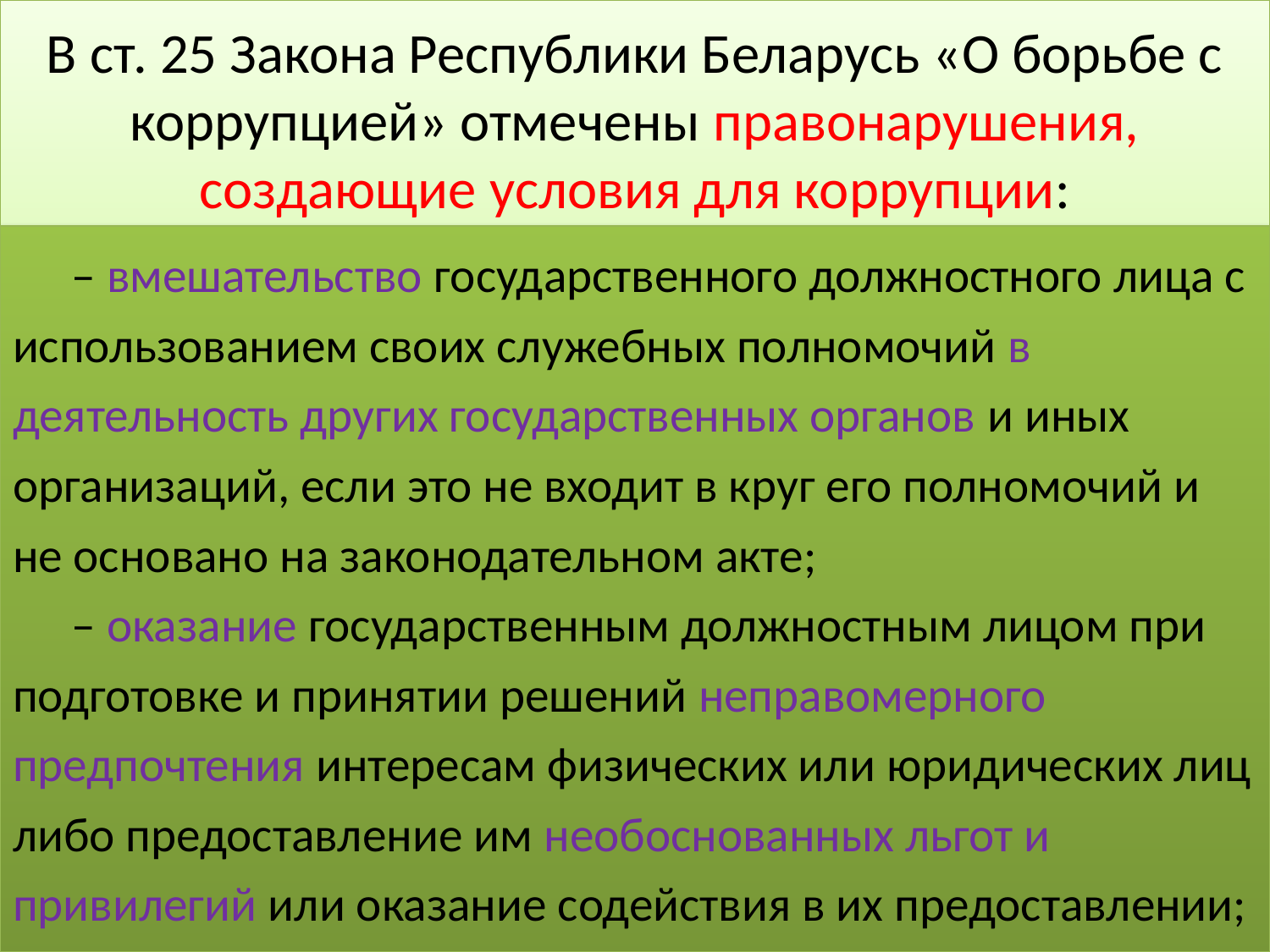

# В ст. 25 Закона Республики Беларусь «О борьбе с коррупцией» отмечены правонарушения, создающие условия для коррупции:
– вмешательство государственного должностного лица с использованием своих служебных полномочий в деятельность других государственных органов и иных организаций, если это не входит в круг его полномочий и не основано на законодательном акте;
– оказание государственным должностным лицом при подготовке и принятии решений неправомерного предпочтения интересам физических или юридических лиц либо предоставление им необоснованных льгот и привилегий или оказание содействия в их предоставлении;
54